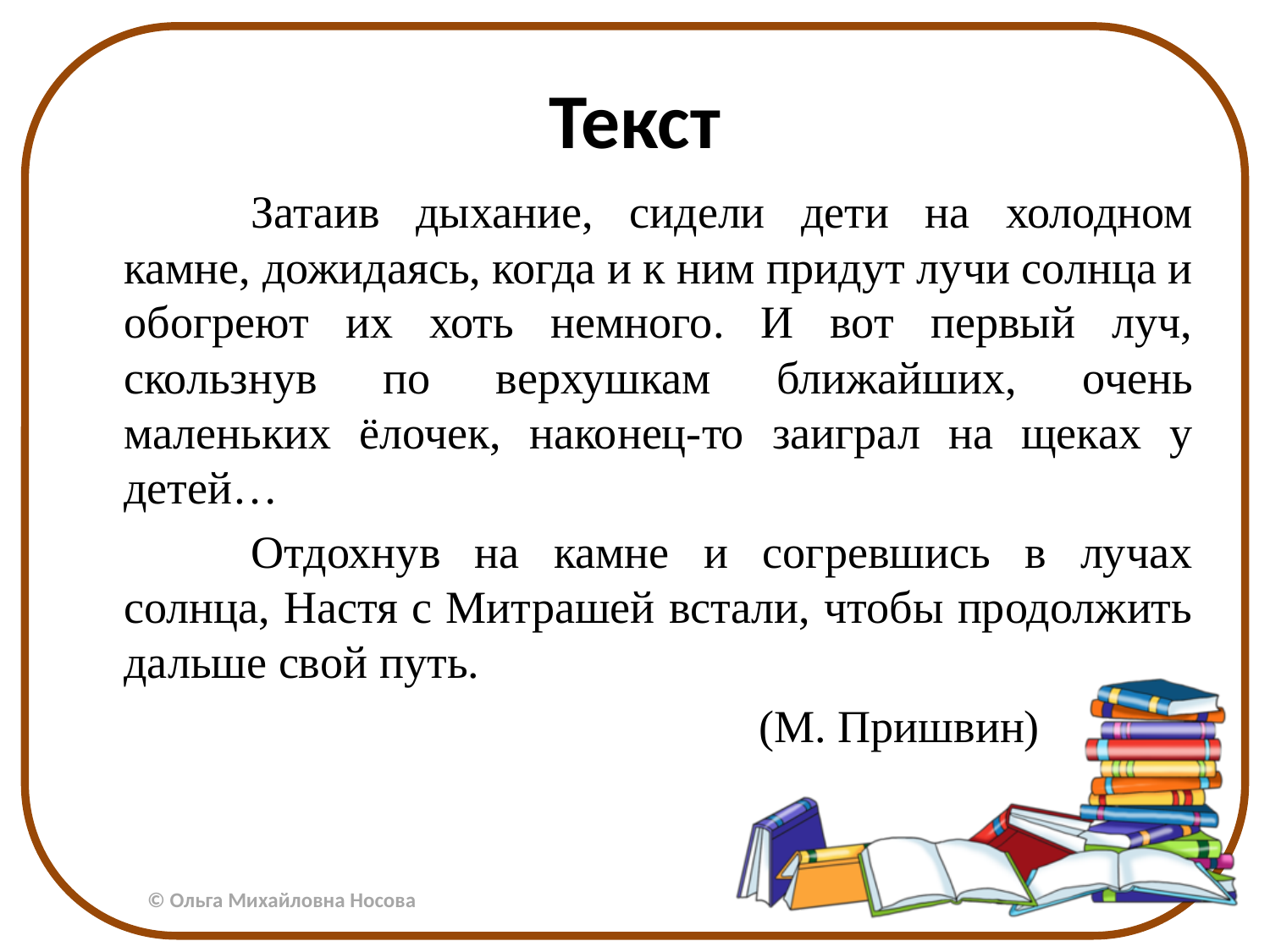

# Текст
		Затаив дыхание, сидели дети на холодном камне, дожидаясь, когда и к ним придут лучи солнца и обогреют их хоть немного. И вот первый луч, скользнув по верхушкам ближайших, очень маленьких ёлочек, наконец-то заиграл на щеках у детей…
		Отдохнув на камне и согревшись в лучах солнца, Настя с Митрашей встали, чтобы продолжить дальше свой путь.
						(М. Пришвин)